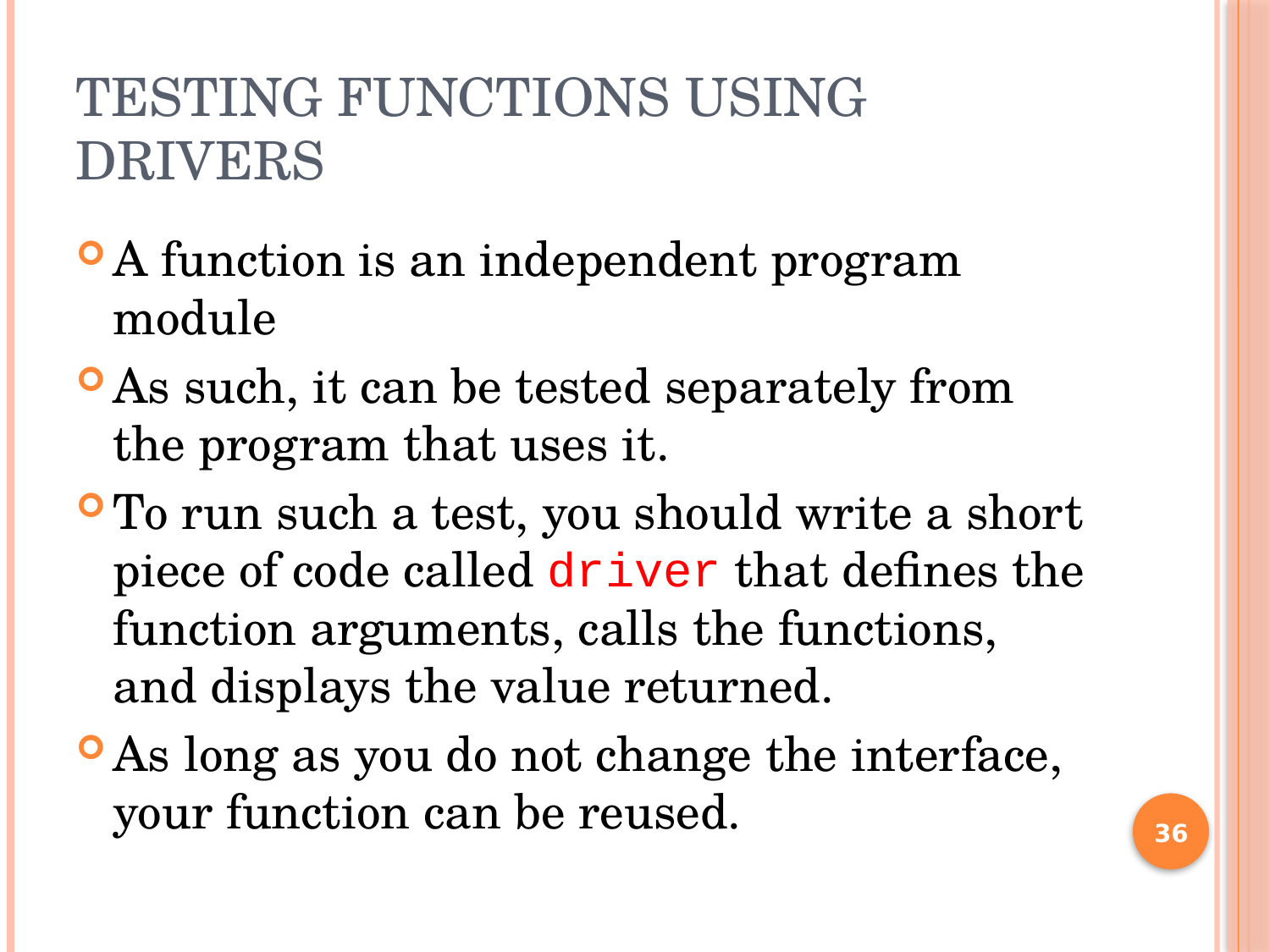

# Testing Functions Using Drivers
A function is an independent program module
As such, it can be tested separately from the program that uses it.
To run such a test, you should write a short piece of code called driver that defines the function arguments, calls the functions, and displays the value returned.
As long as you do not change the interface, your function can be reused.
36